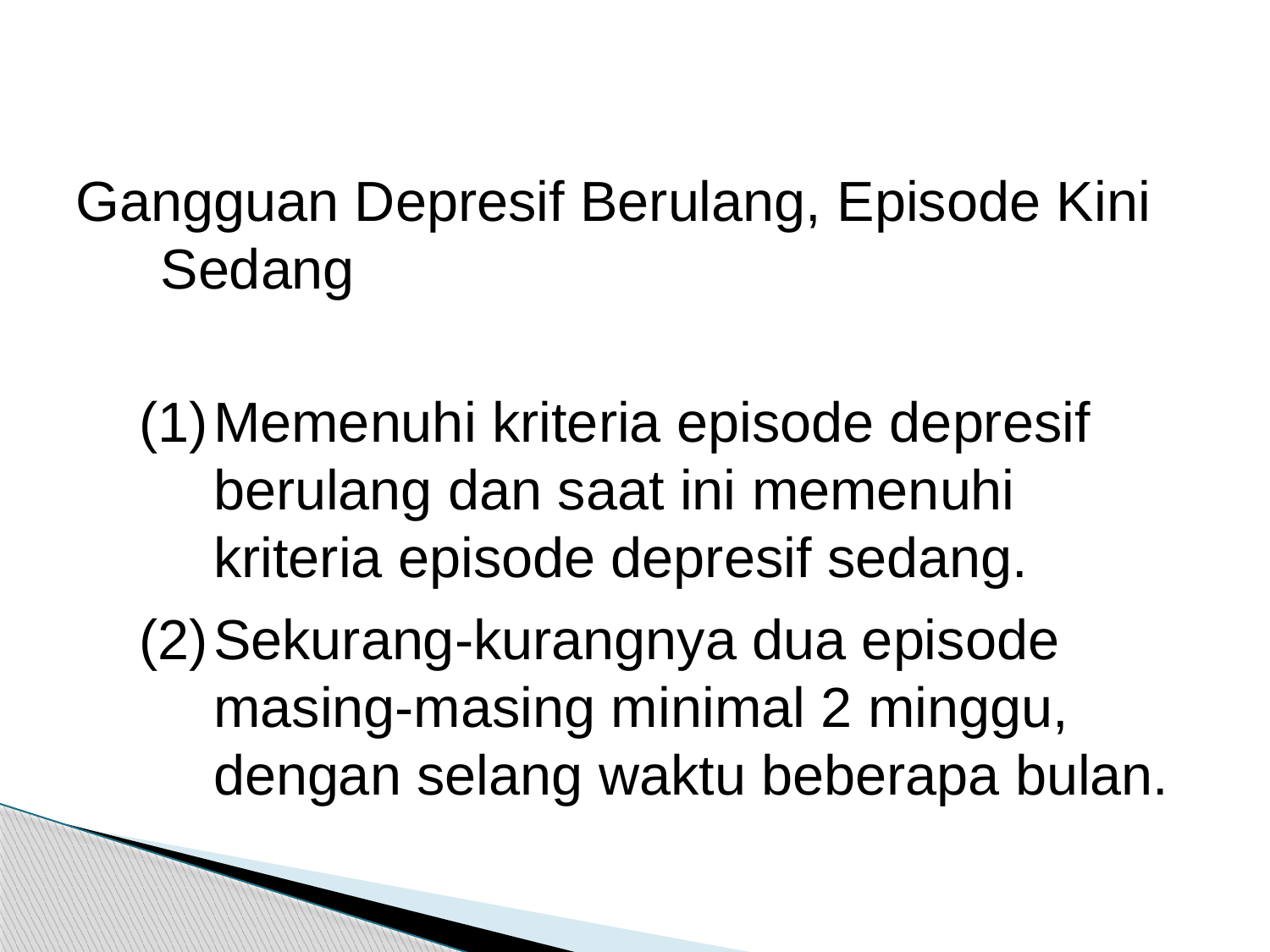

Gangguan Depresif Berulang, Episode Kini Sedang

(1)	Memenuhi kriteria episode depresif berulang dan saat ini memenuhi kriteria episode depresif sedang.
(2)	Sekurang-kurangnya dua episode masing-masing minimal 2 minggu, dengan selang waktu beberapa bulan.